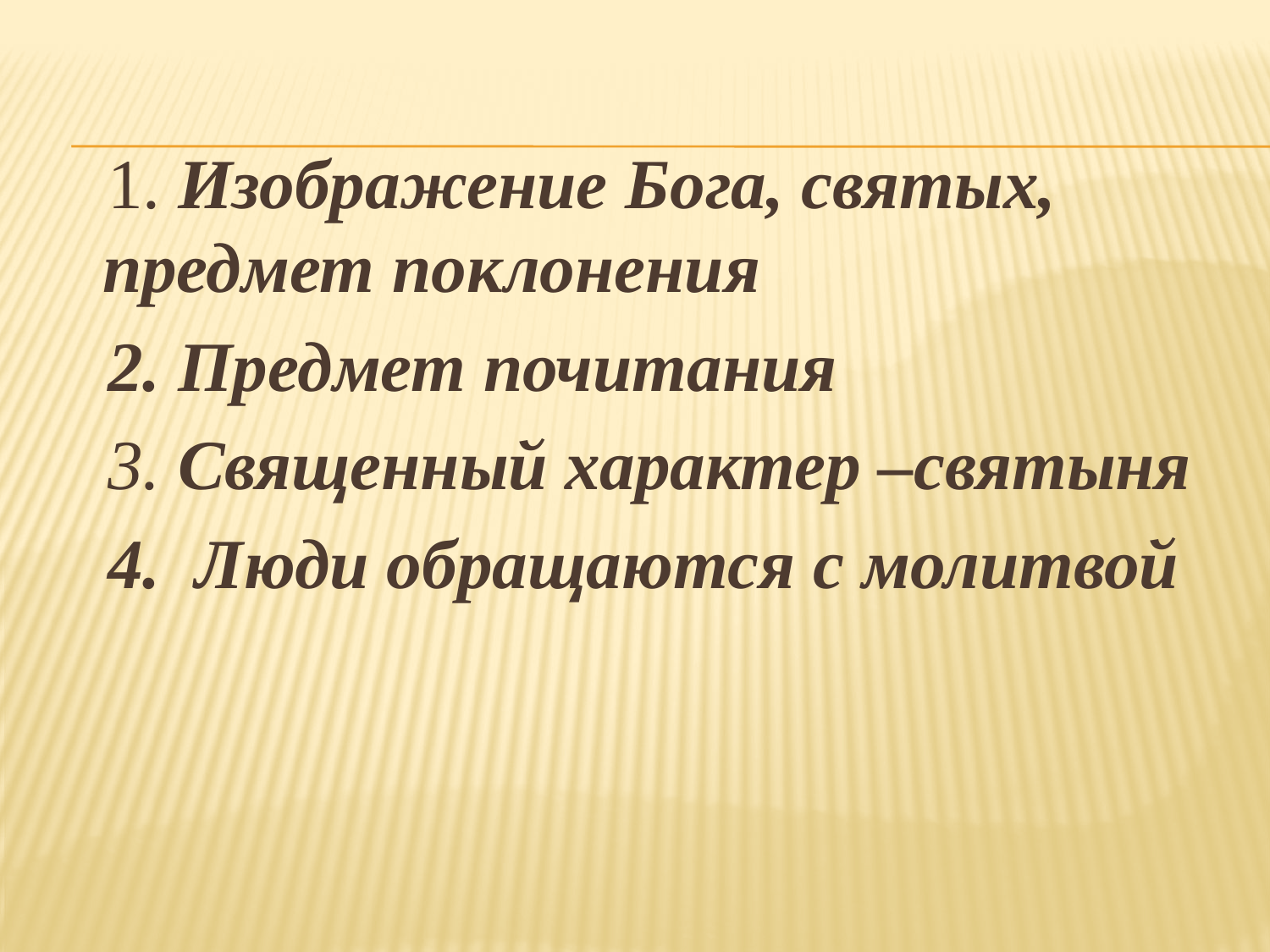

1. Изображение Бога, святых, предмет поклонения
   2. Предмет почитания
   3. Священный характер –святыня
   4.  Люди обращаются с молитвой